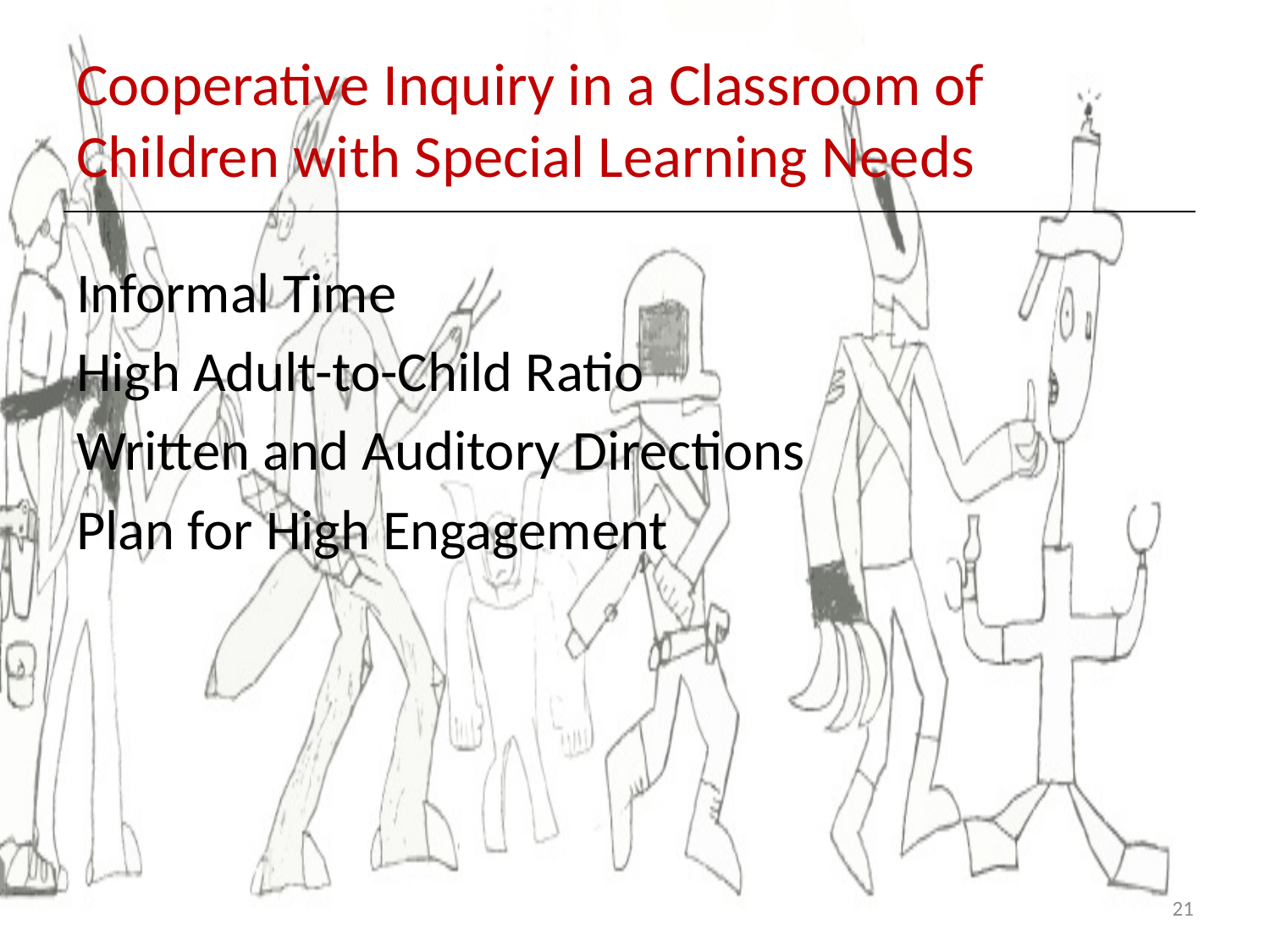

# Cooperative Inquiry in a Classroom of Children with Special Learning Needs
Informal Time
High Adult-to-Child Ratio
Written and Auditory Directions
Plan for High Engagement
21